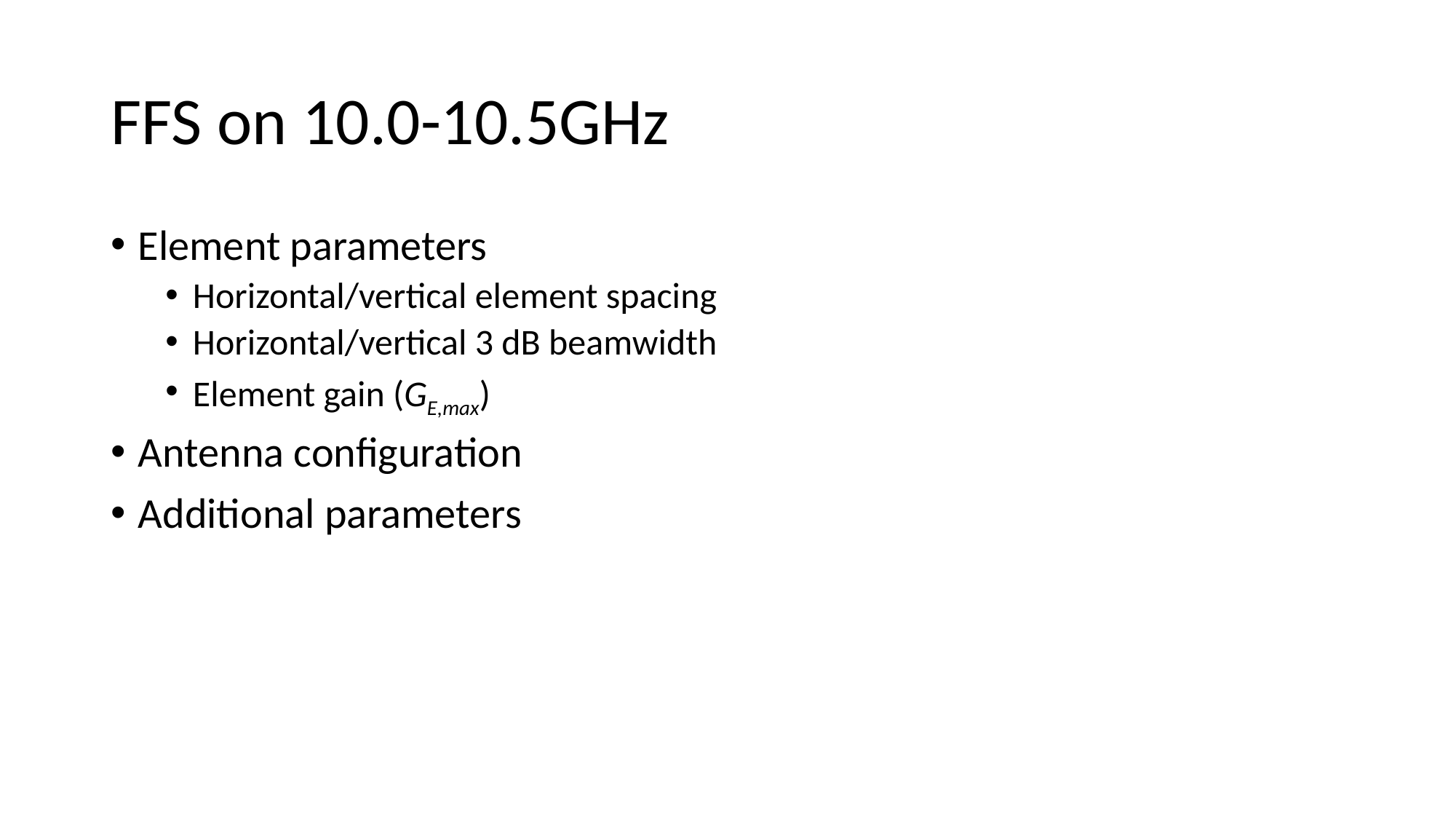

# FFS on 10.0-10.5GHz
Element parameters
Horizontal/vertical element spacing
Horizontal/vertical 3 dB beamwidth
Element gain (GE,max)
Antenna configuration
Additional parameters